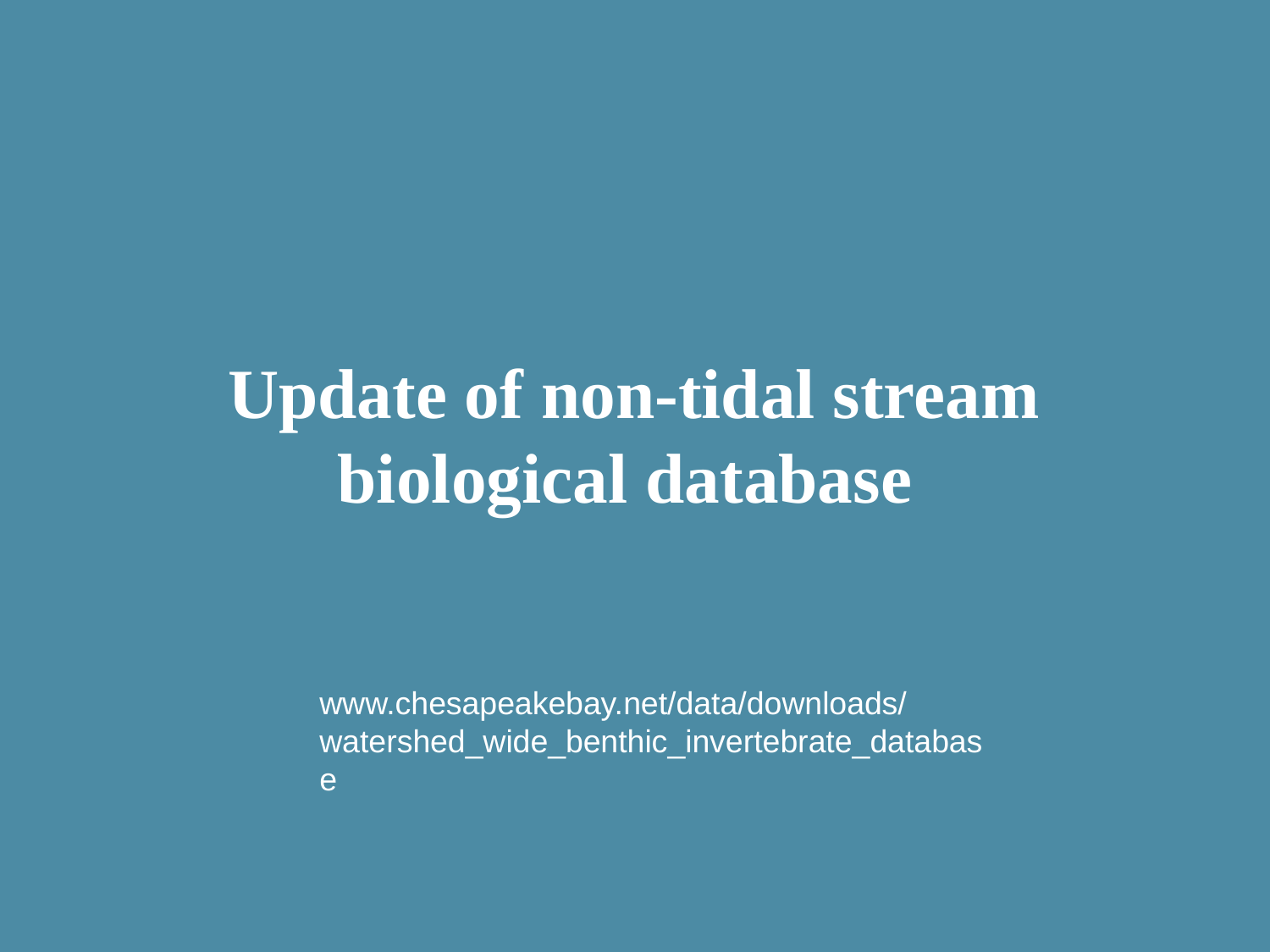

Update of non-tidal stream biological database

www.chesapeakebay.net/data/downloads/
watershed_wide_benthic_invertebrate_database